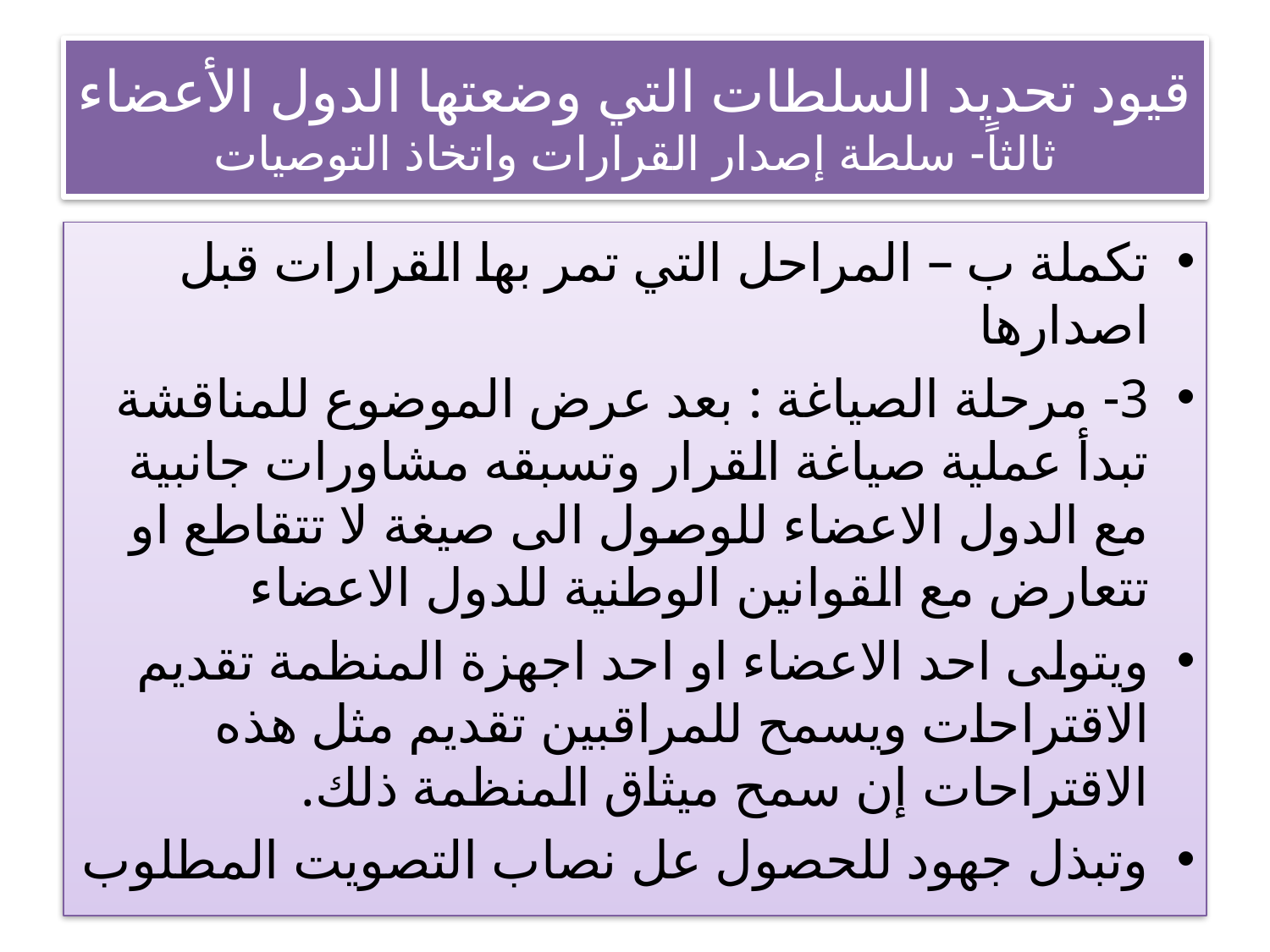

# قيود تحديد السلطات التي وضعتها الدول الأعضاء ثالثاً- سلطة إصدار القرارات واتخاذ التوصيات
تكملة ب – المراحل التي تمر بها القرارات قبل اصدارها
3- مرحلة الصياغة : بعد عرض الموضوع للمناقشة تبدأ عملية صياغة القرار وتسبقه مشاورات جانبية مع الدول الاعضاء للوصول الى صيغة لا تتقاطع او تتعارض مع القوانين الوطنية للدول الاعضاء
ويتولى احد الاعضاء او احد اجهزة المنظمة تقديم الاقتراحات ويسمح للمراقبين تقديم مثل هذه الاقتراحات إن سمح ميثاق المنظمة ذلك.
وتبذل جهود للحصول عل نصاب التصويت المطلوب